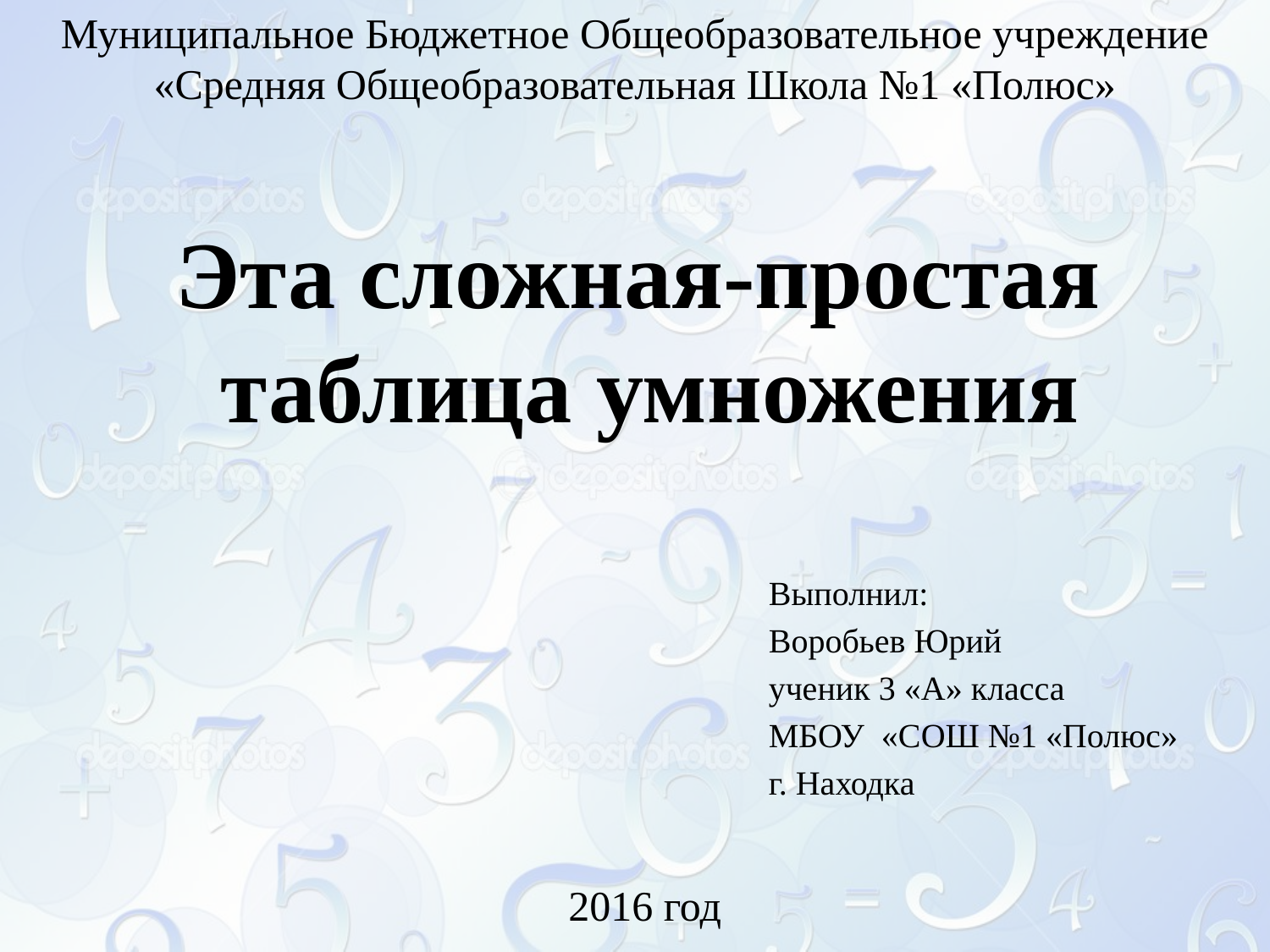

Муниципальное Бюджетное Общеобразовательное учреждение «Средняя Общеобразовательная Школа №1 «Полюс»
# Эта сложная-простая таблица умножения
Выполнил:
Воробьев Юрий
ученик 3 «А» класса
МБОУ  «СОШ №1 «Полюс»
г. Находка
2016 год